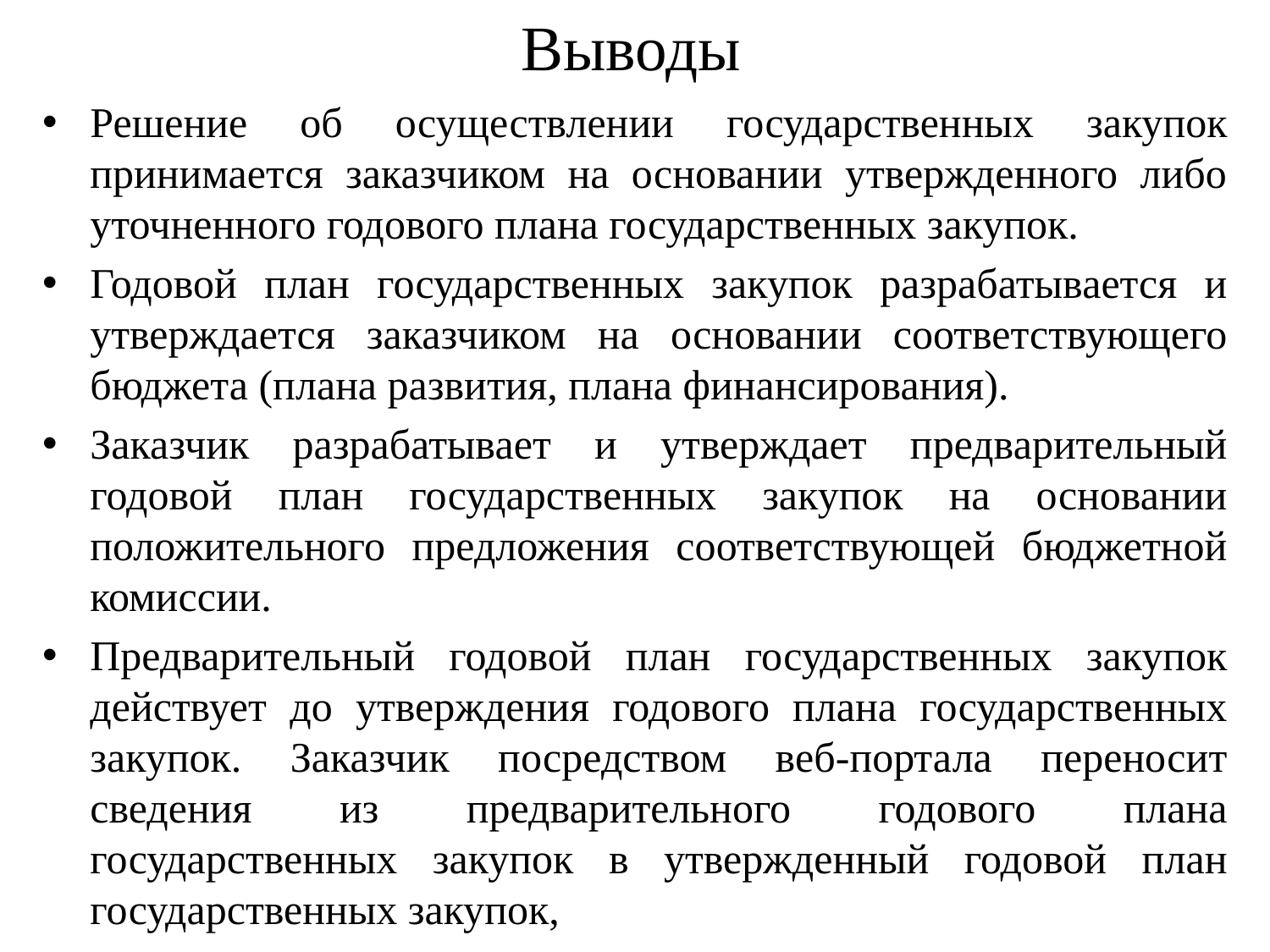

# Выводы
Решение об осуществлении государственных закупок принимается заказчиком на основании утвержденного либо уточненного годового плана государственных закупок.
Годовой план государственных закупок разрабатывается и утверждается заказчиком на основании соответствующего бюджета (плана развития, плана финансирования).
Заказчик разрабатывает и утверждает предварительный годовой план государственных закупок на основании положительного предложения соответствующей бюджетной комиссии.
Предварительный годовой план государственных закупок действует до утверждения годового плана государственных закупок. Заказчик посредством веб-портала переносит сведения из предварительного годового плана государственных закупок в утвержденный годовой план государственных закупок,